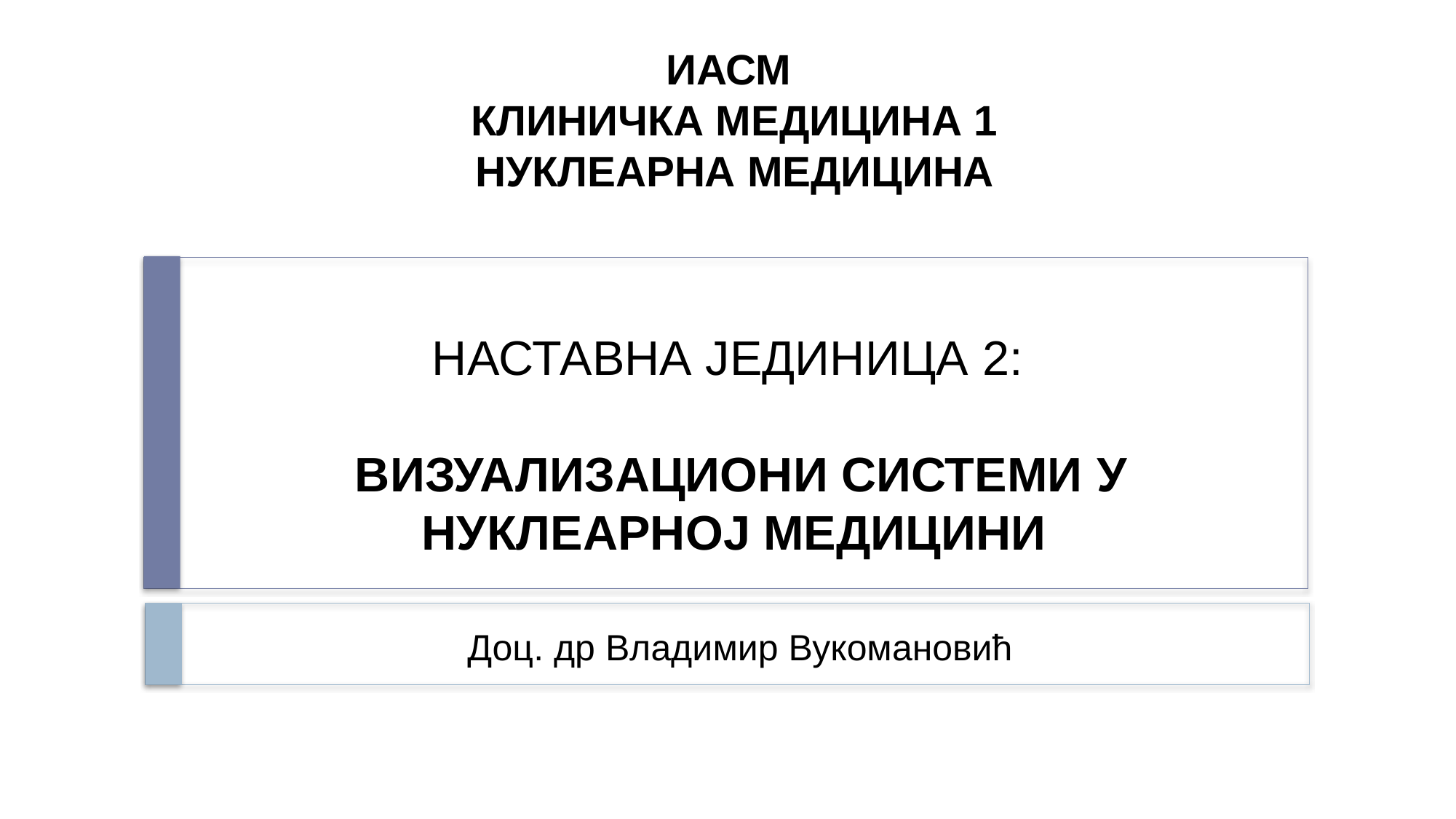

ИАСМ
КЛИНИЧКА МЕДИЦИНА 1
НУКЛЕАРНА МЕДИЦИНА
НАСТАВНА ЈЕДИНИЦА 2:
 ВИЗУАЛИЗАЦИОНИ СИСТЕМИ У НУКЛЕАРНОЈ МЕДИЦИНИ

# Доц. др Владимир Вукомановић